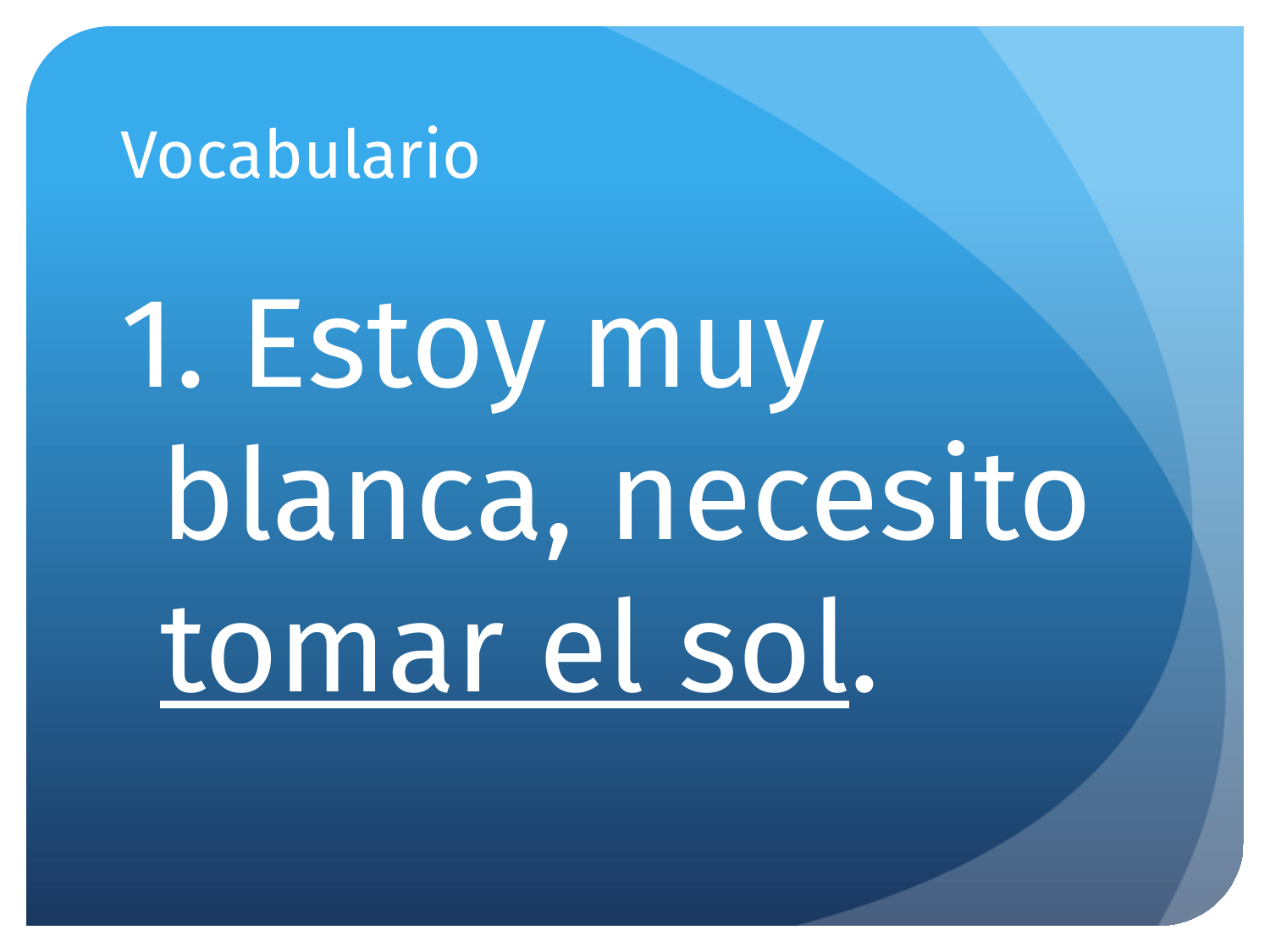

# Vocabulario
1. Estoy muy blanca, necesito tomar el sol.